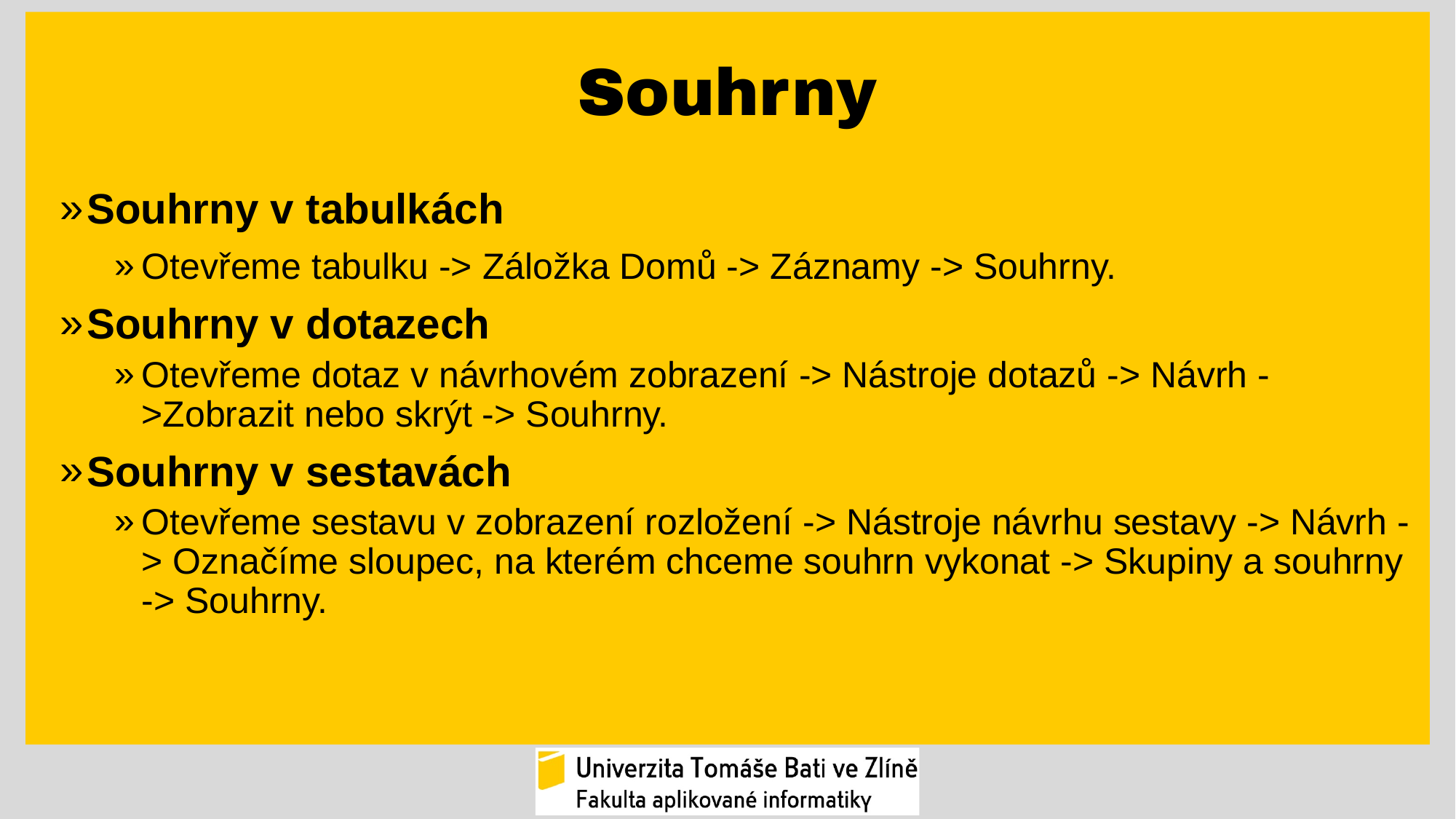

# Souhrny
Souhrny v tabulkách
Otevřeme tabulku -> Záložka Domů -> Záznamy -> Souhrny.
Souhrny v dotazech
Otevřeme dotaz v návrhovém zobrazení -> Nástroje dotazů -> Návrh ->Zobrazit nebo skrýt -> Souhrny.
Souhrny v sestavách
Otevřeme sestavu v zobrazení rozložení -> Nástroje návrhu sestavy -> Návrh -> Označíme sloupec, na kterém chceme souhrn vykonat -> Skupiny a souhrny -> Souhrny.